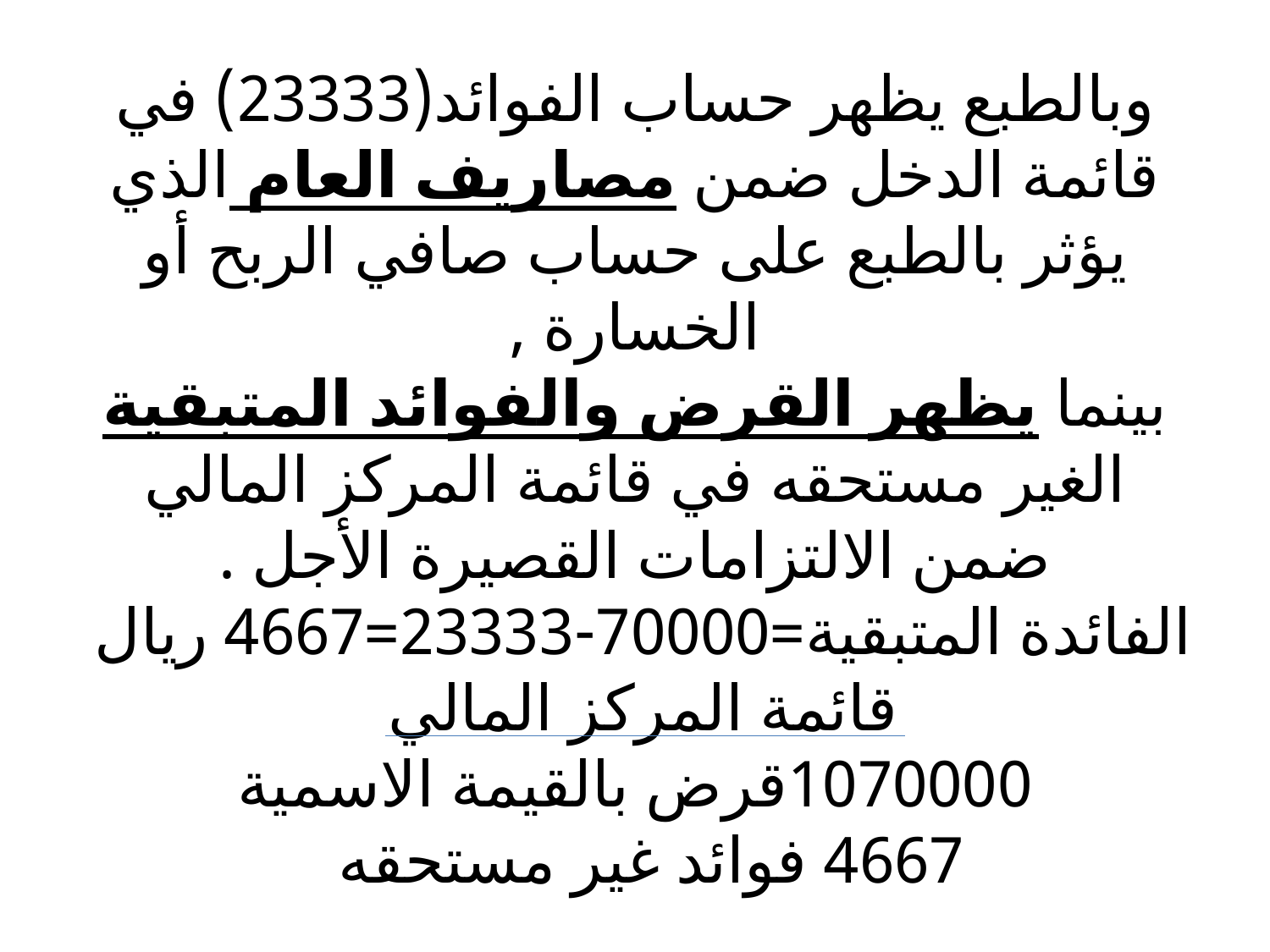

# وبالطبع يظهر حساب الفوائد(23333) في قائمة الدخل ضمن مصاريف العام الذي يؤثر بالطبع على حساب صافي الربح أو الخسارة , بينما يظهر القرض والفوائد المتبقية الغير مستحقه في قائمة المركز المالي ضمن الالتزامات القصيرة الأجل . الفائدة المتبقية=70000-23333=4667 ريال قائمة المركز المالي 1070000قرض بالقيمة الاسمية 4667 فوائد غير مستحقه